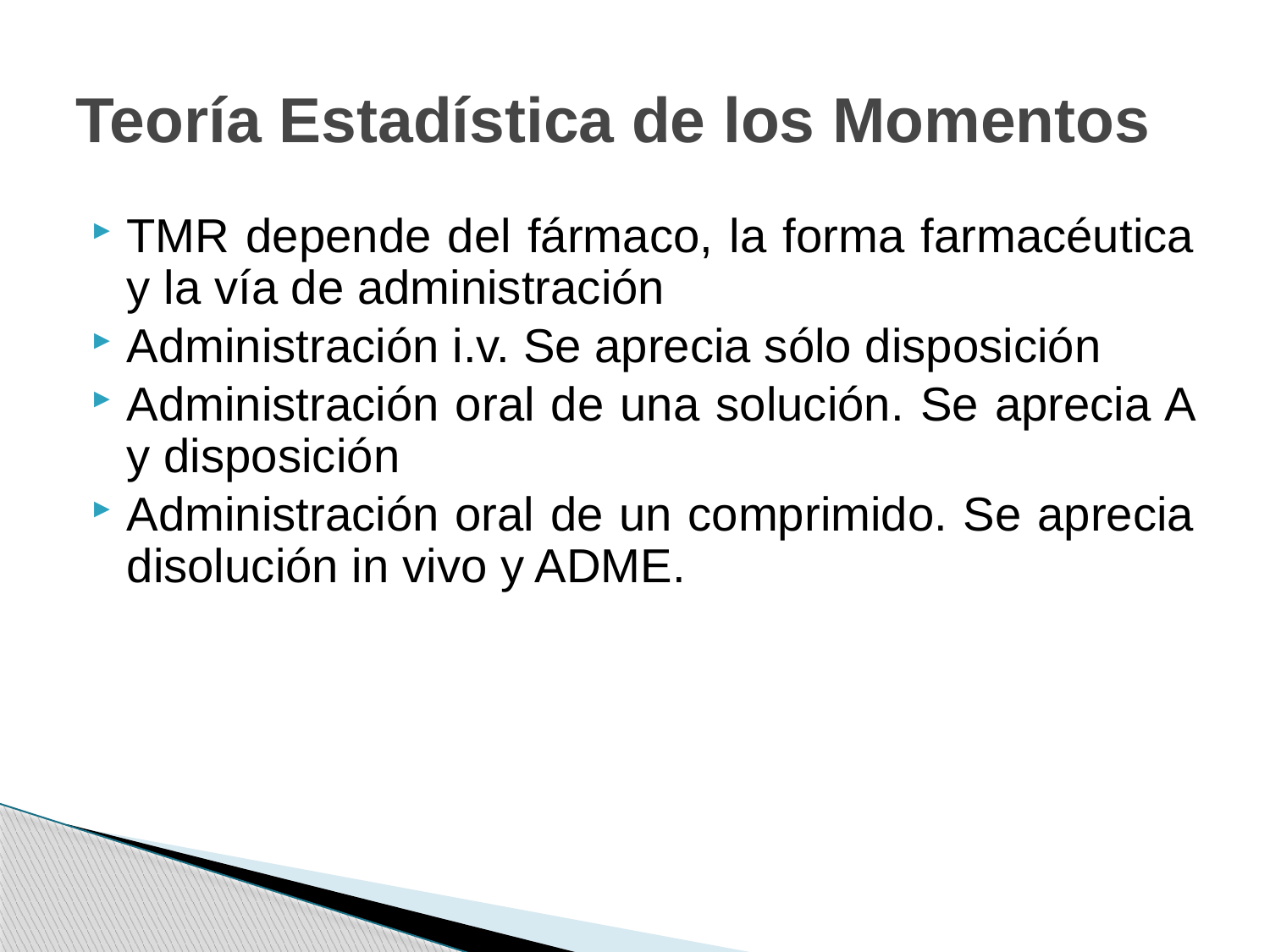

# Teoría Estadística de los Momentos
TMR depende del fármaco, la forma farmacéutica y la vía de administración
Administración i.v. Se aprecia sólo disposición
Administración oral de una solución. Se aprecia A y disposición
Administración oral de un comprimido. Se aprecia disolución in vivo y ADME.